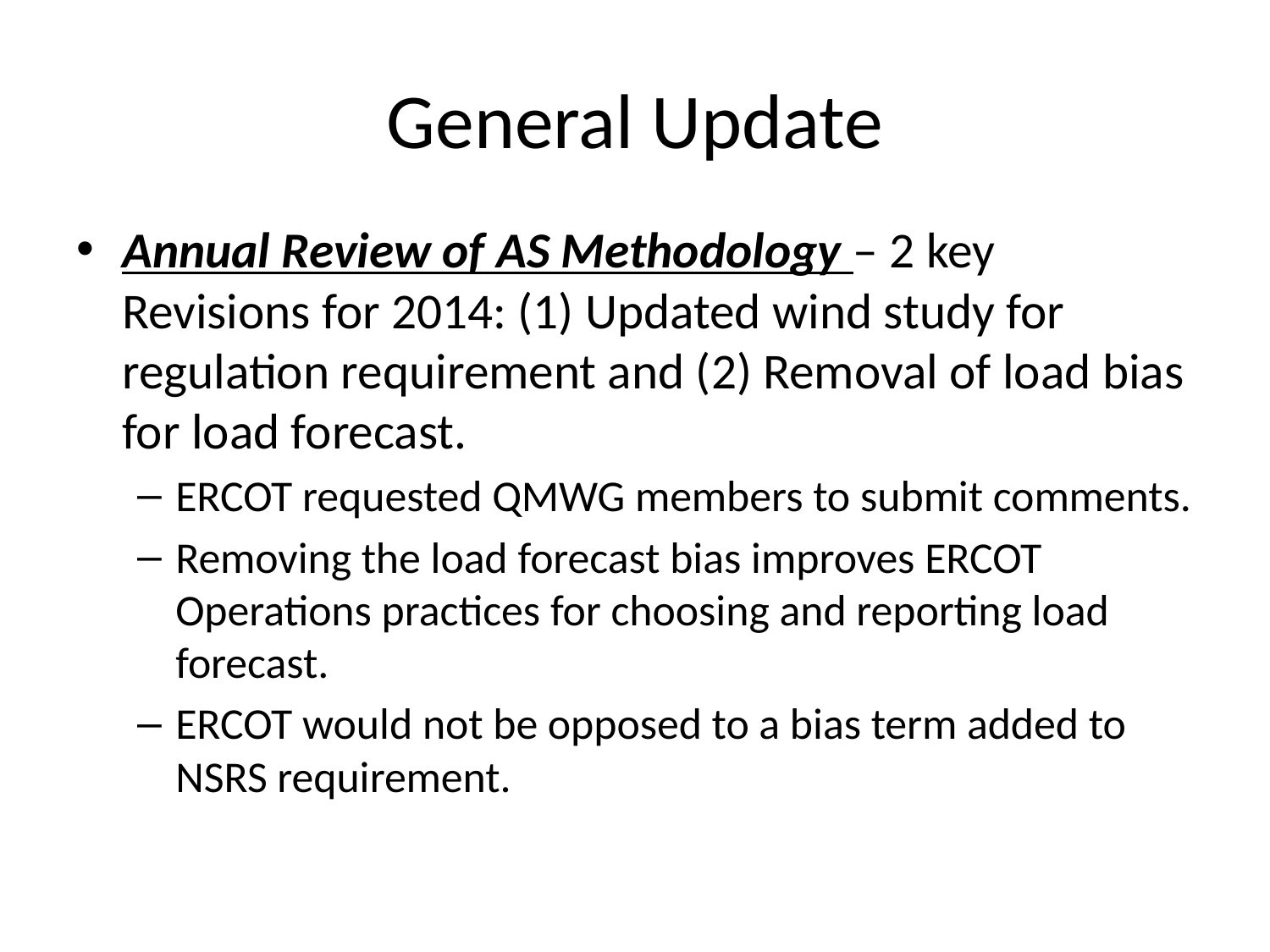

# General Update
Annual Review of AS Methodology – 2 key Revisions for 2014: (1) Updated wind study for regulation requirement and (2) Removal of load bias for load forecast.
ERCOT requested QMWG members to submit comments.
Removing the load forecast bias improves ERCOT Operations practices for choosing and reporting load forecast.
ERCOT would not be opposed to a bias term added to NSRS requirement.